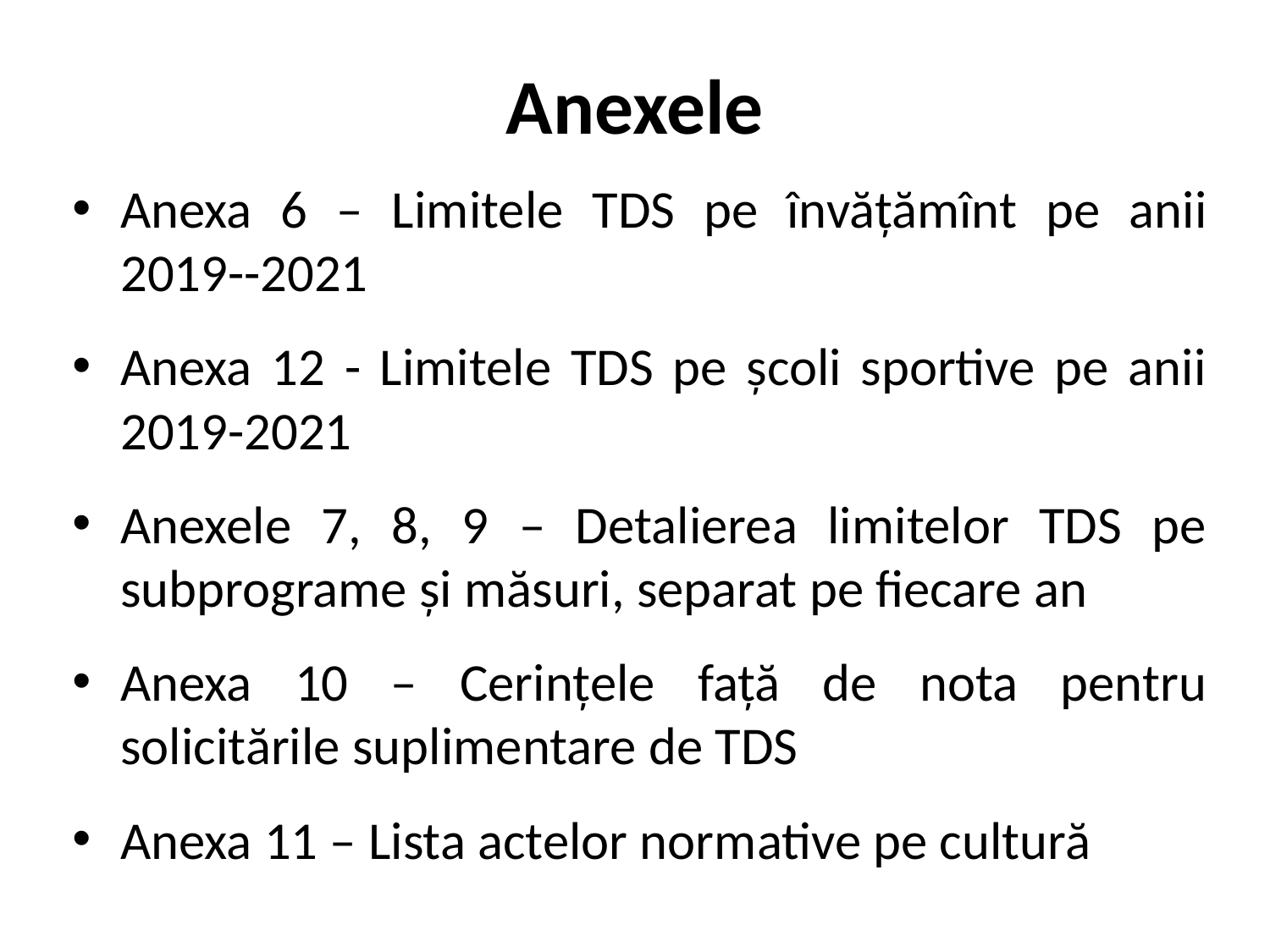

# Anexele
Anexa 6 – Limitele TDS pe învățămînt pe anii 2019--2021
Anexa 12 - Limitele TDS pe școli sportive pe anii 2019-2021
Anexele 7, 8, 9 – Detalierea limitelor TDS pe subprograme și măsuri, separat pe fiecare an
Anexa 10 – Cerințele față de nota pentru solicitările suplimentare de TDS
Anexa 11 – Lista actelor normative pe cultură